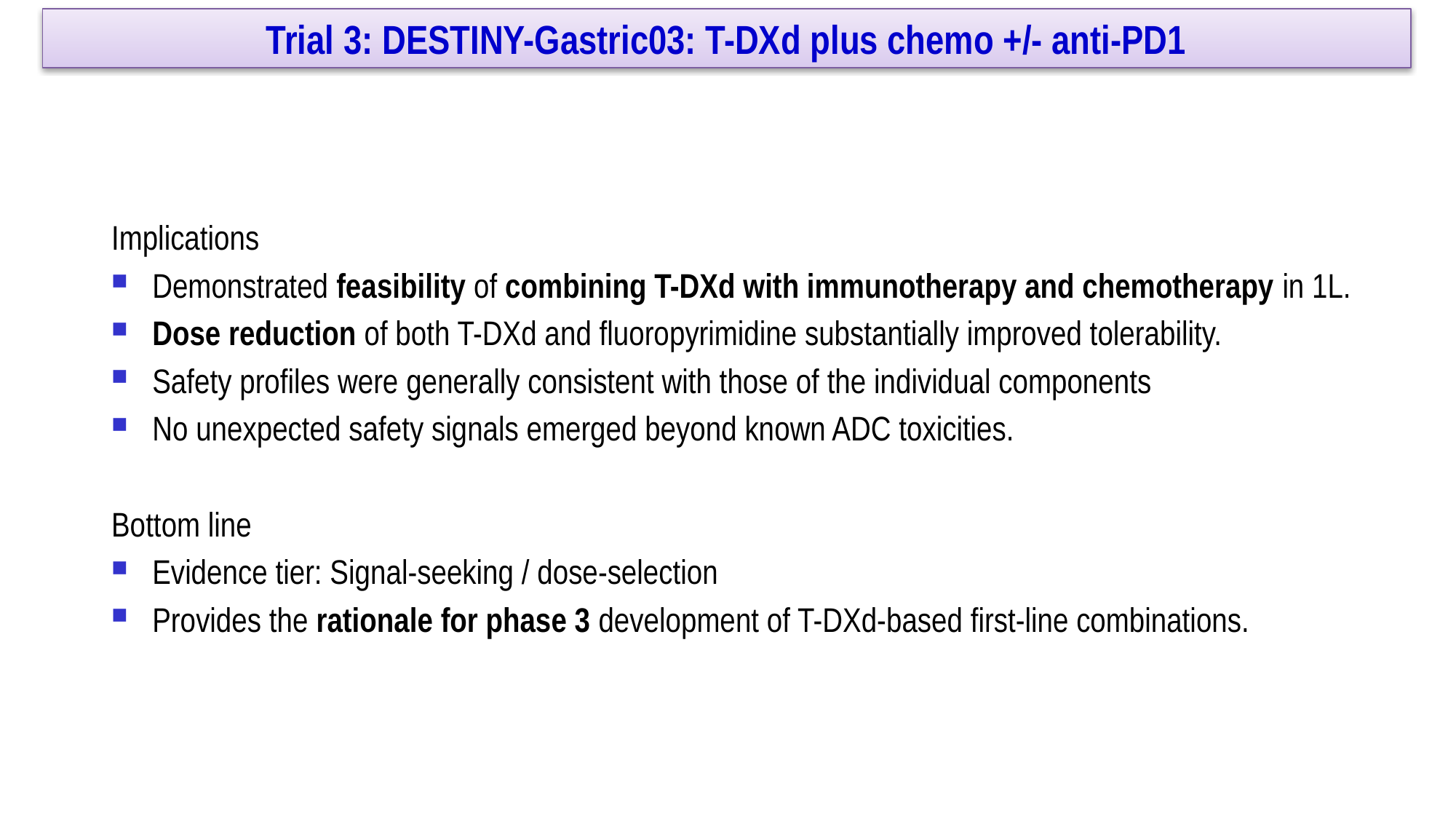

Trial 3: DESTINY-Gastric03: T-DXd plus chemo +/- anti-PD1
Implications
Demonstrated feasibility of combining T-DXd with immunotherapy and chemotherapy in 1L.
Dose reduction of both T-DXd and fluoropyrimidine substantially improved tolerability.
Safety profiles were generally consistent with those of the individual components
No unexpected safety signals emerged beyond known ADC toxicities.

Bottom line
Evidence tier: Signal-seeking / dose-selection
Provides the rationale for phase 3 development of T-DXd-based first-line combinations.